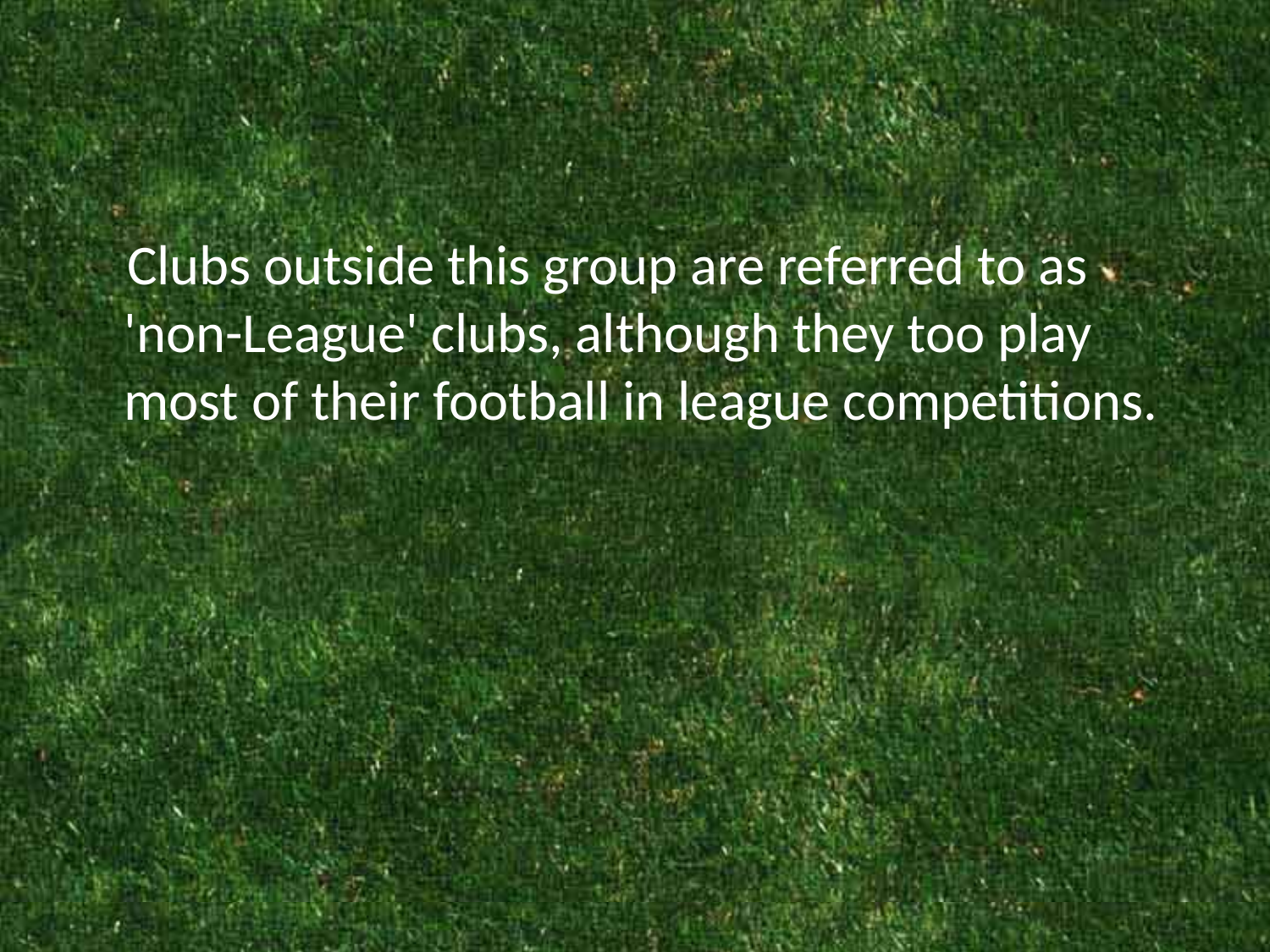

#
    Clubs outside this group are referred to as 'non-League' clubs, although they too play most of their football in league competitions.